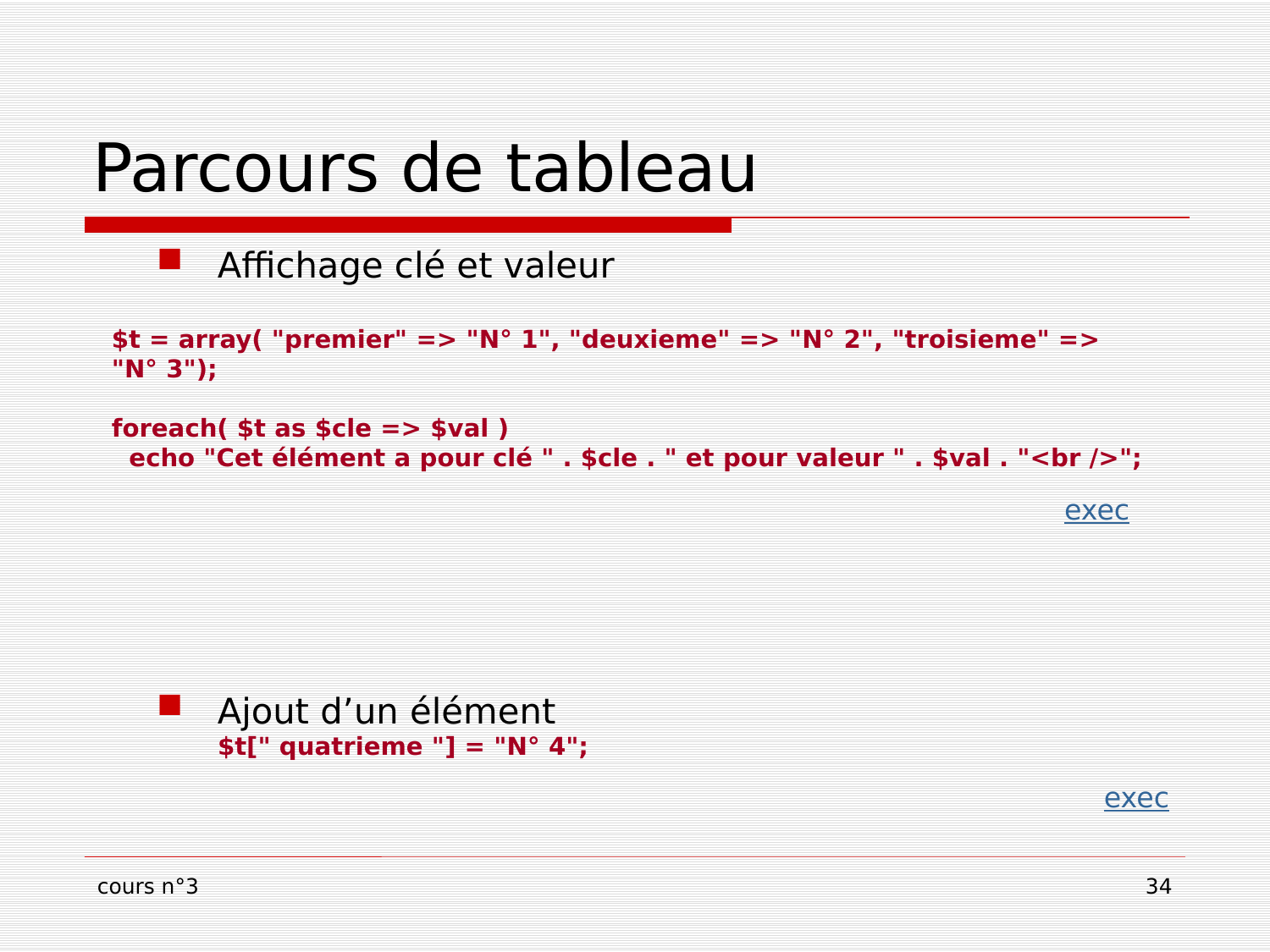

# Parcours de tableau
Affichage clé et valeur

Ajout d’un élément
$t[" quatrieme "] = "N° 4";

$t = array( "premier" => "N° 1", "deuxieme" => "N° 2", "troisieme" => "N° 3");

foreach( $t as $cle => $val )
  echo "Cet élément a pour clé " . $cle . " et pour valeur " . $val . "<br />";
exec
exec
cours n°3
34